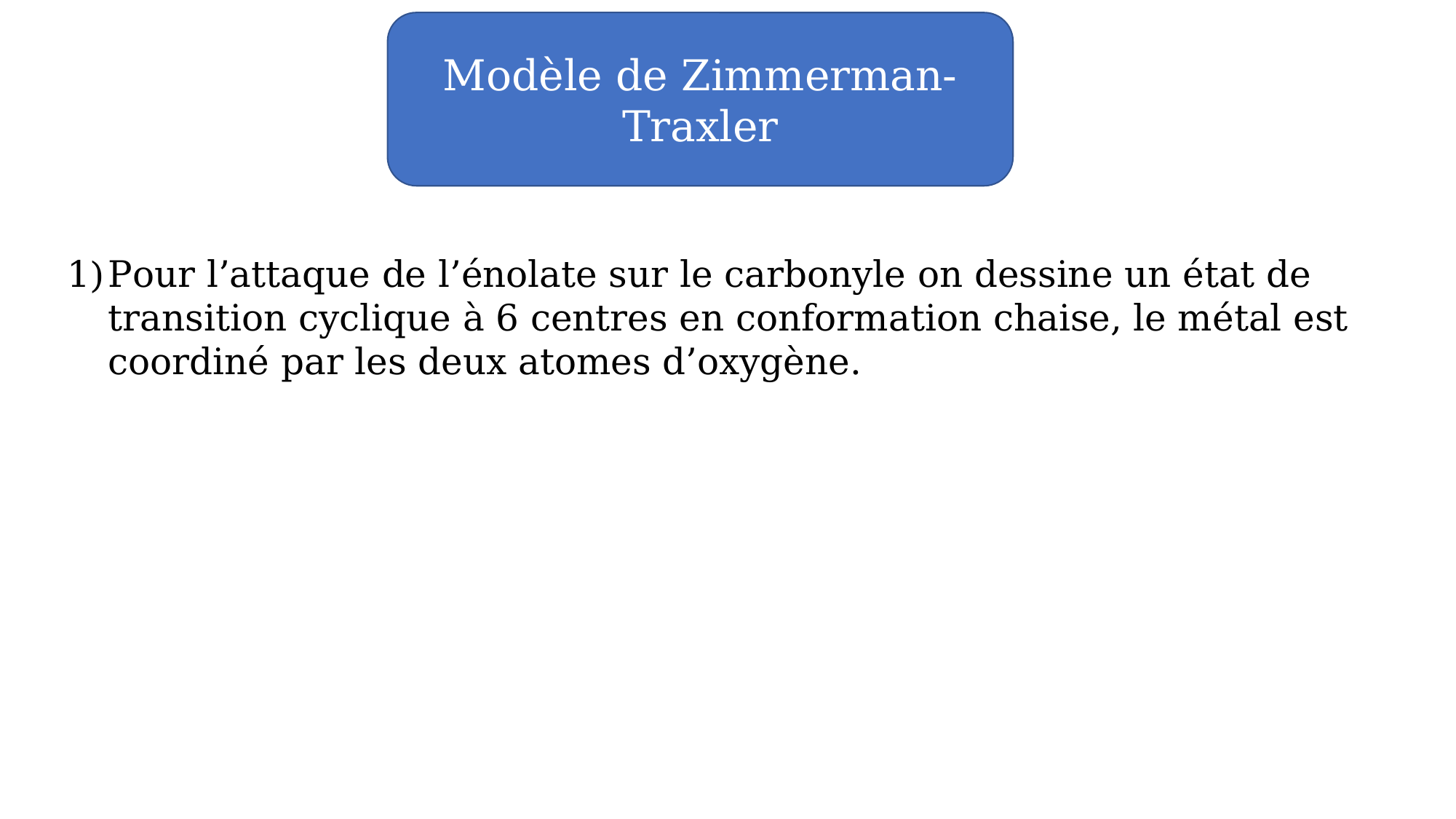

Modèle de Zimmerman-Traxler
Pour l’attaque de l’énolate sur le carbonyle on dessine un état de transition cyclique à 6 centres en conformation chaise, le métal est coordiné par les deux atomes d’oxygène.